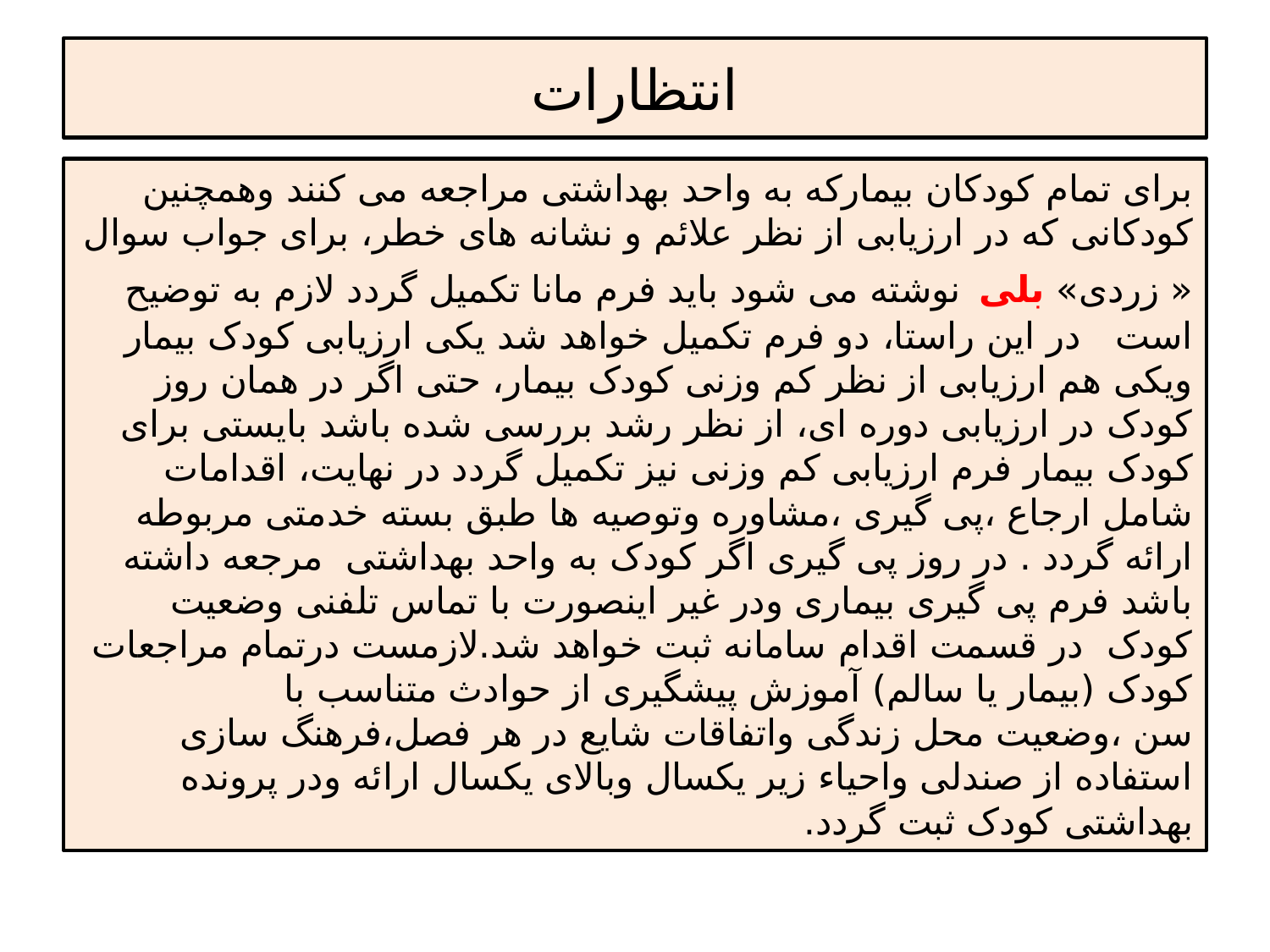

# انتظارات
برای تمام کودکان بیمارکه به واحد بهداشتی مراجعه می کنند وهمچنین کودکانی که در ارزیابی از نظر علائم و نشانه های خطر، برای جواب سوال « زردی» بلی نوشته می شود باید فرم مانا تکمیل گردد لازم به توضیح است   در این راستا، دو فرم تکمیل خواهد شد یکی ارزیابی کودک بیمار ویکی هم ارزیابی از نظر کم وزنی کودک بیمار، حتی اگر در همان روز کودک در ارزیابی دوره ای، از نظر رشد بررسی شده باشد بایستی برای کودک بیمار فرم ارزیابی کم وزنی نیز تکمیل گردد در نهایت، اقدامات شامل ارجاع ،پی گیری ،مشاوره وتوصیه ها طبق بسته خدمتی مربوطه ارائه گردد . در روز پی گیری اگر کودک به واحد بهداشتی  مرجعه داشته باشد فرم پی گیری بیماری ودر غیر اینصورت با تماس تلفنی وضعیت کودک  در قسمت اقدام سامانه ثبت خواهد شد.لازمست درتمام مراجعات کودک (بیمار یا سالم) آموزش پیشگیری از حوادث متناسب با سن ،وضعیت محل زندگی واتفاقات شایع در هر فصل،فرهنگ سازی استفاده از صندلی واحیاء زیر یکسال وبالای یکسال ارائه ودر پرونده بهداشتی کودک ثبت گردد.